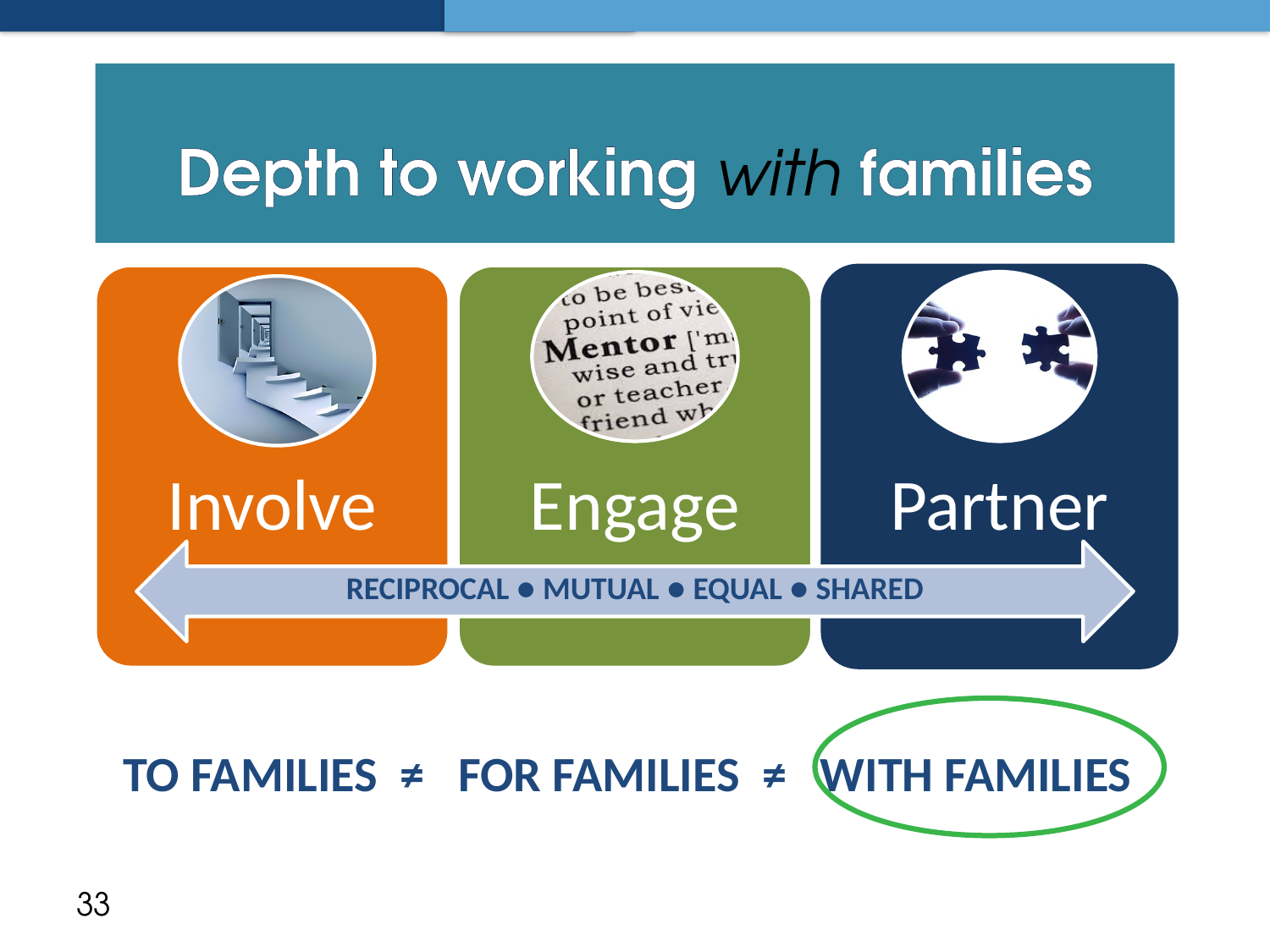

# Depth to working with families
Involve
Engage
Partner
RECIPROCAL ● MUTUAL ● EQUAL ● SHARED

TO FAMILIES  ≠   FOR FAMILIES  ≠   WITH FAMILIES

33